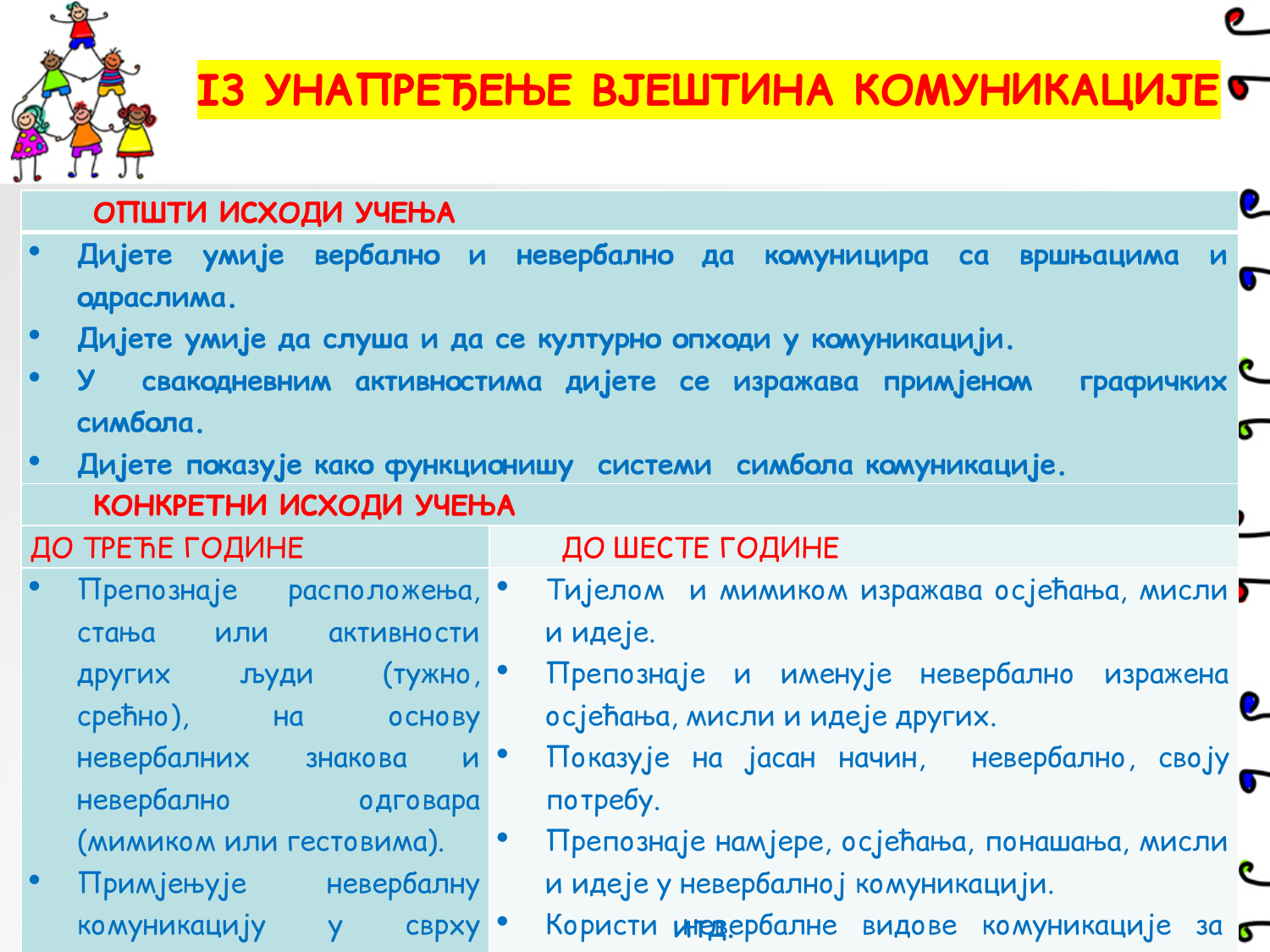

# I3 УНАПРЕЂЕЊЕ ВЈЕШТИНА КОМУНИКАЦИЈЕ
| ОПШТИ ИСХОДИ УЧЕЊА |  |
| --- | --- |
| Дијете умије вербално и невербално да комуницира са вршњацима и одраслима. Дијете умије да слуша и да се културно опходи у комуникацији. У свакодневним активностима дијете се изражава примјеном графичких симбола. Дијете показује како функционишу системи симбола комуникације. |  |
| КОНКРЕТНИ ИСХОДИ УЧЕЊА |  |
| ДО ТРЕЋЕ ГОДИНЕ | ДО ШЕСТЕ ГОДИНЕ |
| Препознаје расположења, стања или активности других људи (тужно, срећно), на основу невербалних знакова и невербално одговара (мимиком или гестовима). Примјењује невербалну комуникацију у сврху задовољавања основних потреба у контексту. | Тијелом и мимиком изражава осјећања, мисли и идеје. Препознаје и именује невербално изражена осјећања, мисли и идеје других. Показује на јасан начин, невербално, своју потребу. Препознаје намјере, осјећања, понашања, мисли и идеје у невербалној комуникацији. Користи невербалне видове комуникације за изржавање мисли. |
итд.